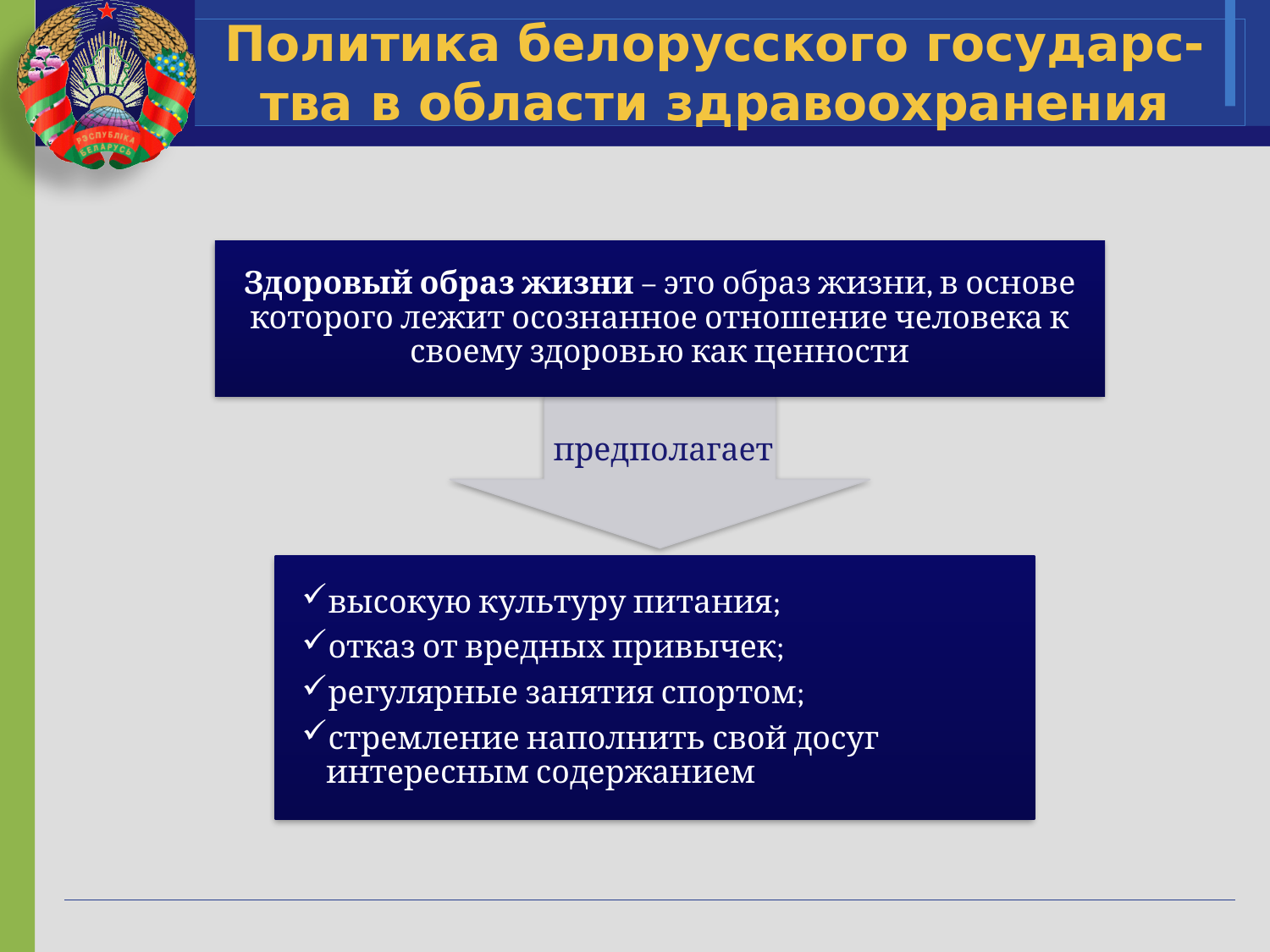

# Политика белорусского государс-тва в области здравоохранения

Здоровый образ жизни – это образ жизни, в основе которого лежит осознанное отношение человека к своему здоровью как ценности

предполагает

высокую культуру питания;
отказ от вредных привычек;
регулярные занятия спортом;
стремление наполнить свой досуг интересным содержанием